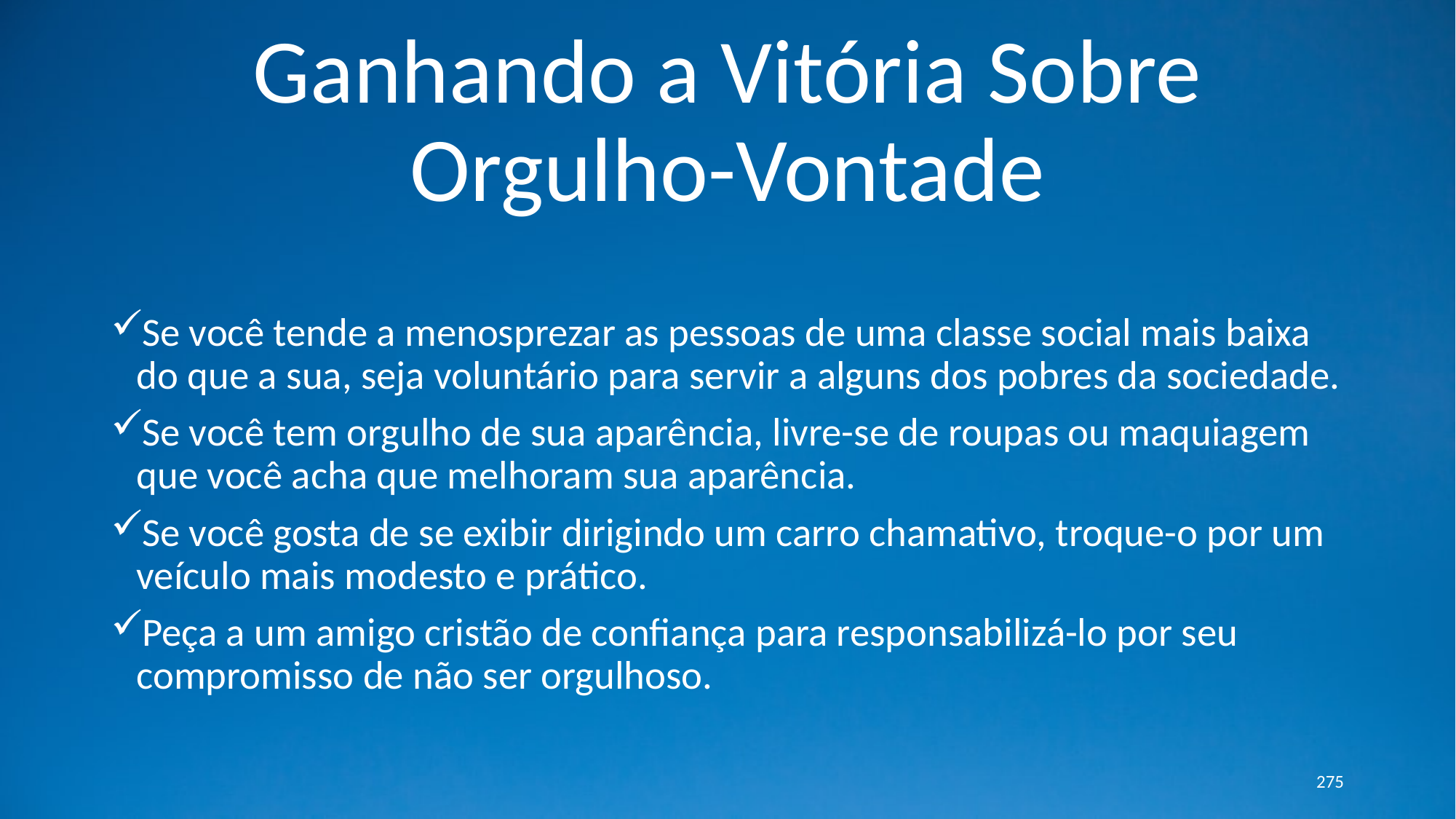

# Ganhando a Vitória Sobre Orgulho-Vontade
Se você tende a menosprezar as pessoas de uma classe social mais baixa do que a sua, seja voluntário para servir a alguns dos pobres da sociedade.
Se você tem orgulho de sua aparência, livre-se de roupas ou maquiagem que você acha que melhoram sua aparência.
Se você gosta de se exibir dirigindo um carro chamativo, troque-o por um veículo mais modesto e prático.
Peça a um amigo cristão de confiança para responsabilizá-lo por seu compromisso de não ser orgulhoso.
275